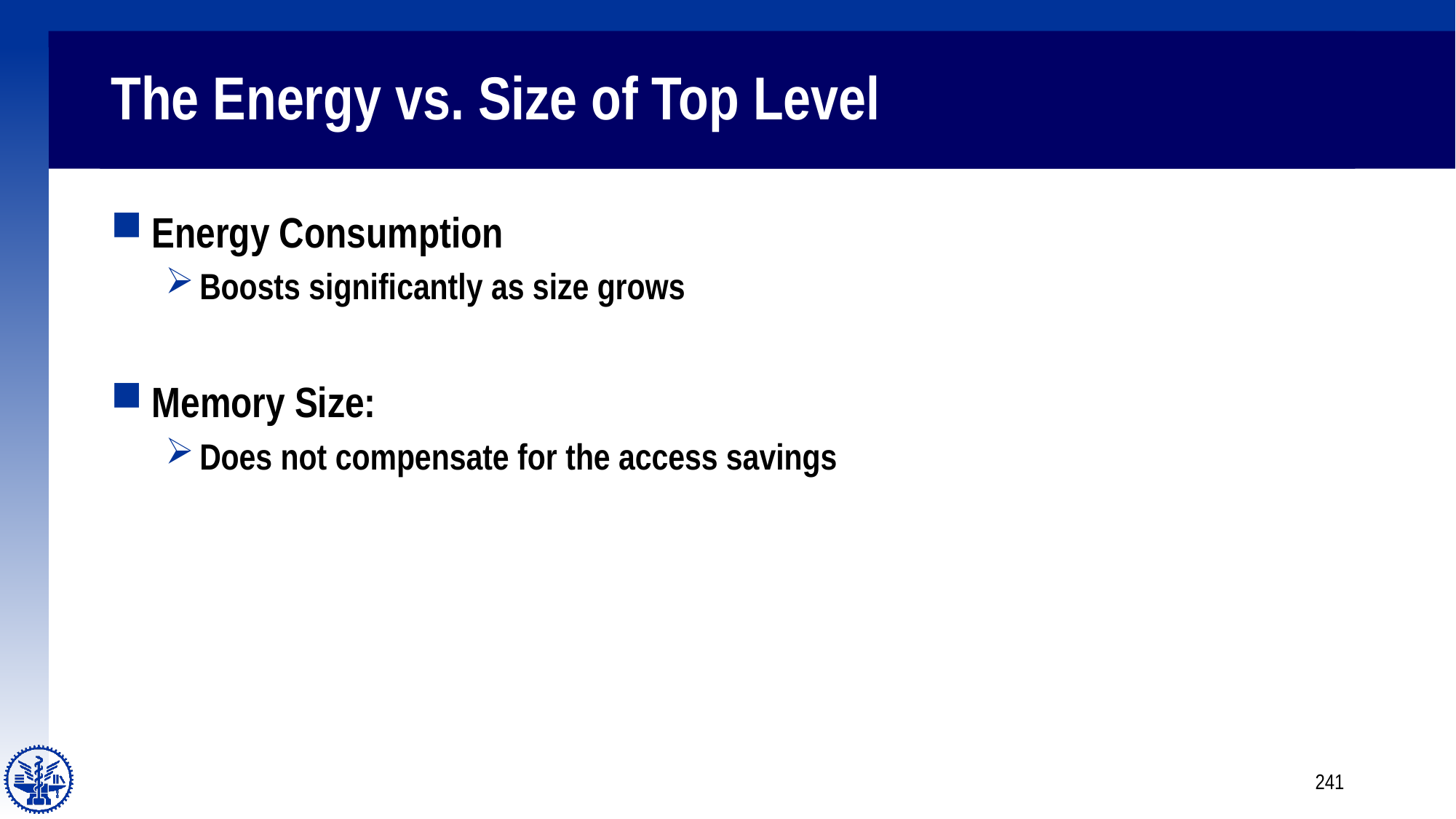

# The Energy vs. Size of Top Level
Energy Consumption
Boosts significantly as size grows

Memory Size:
Does not compensate for the access savings
241